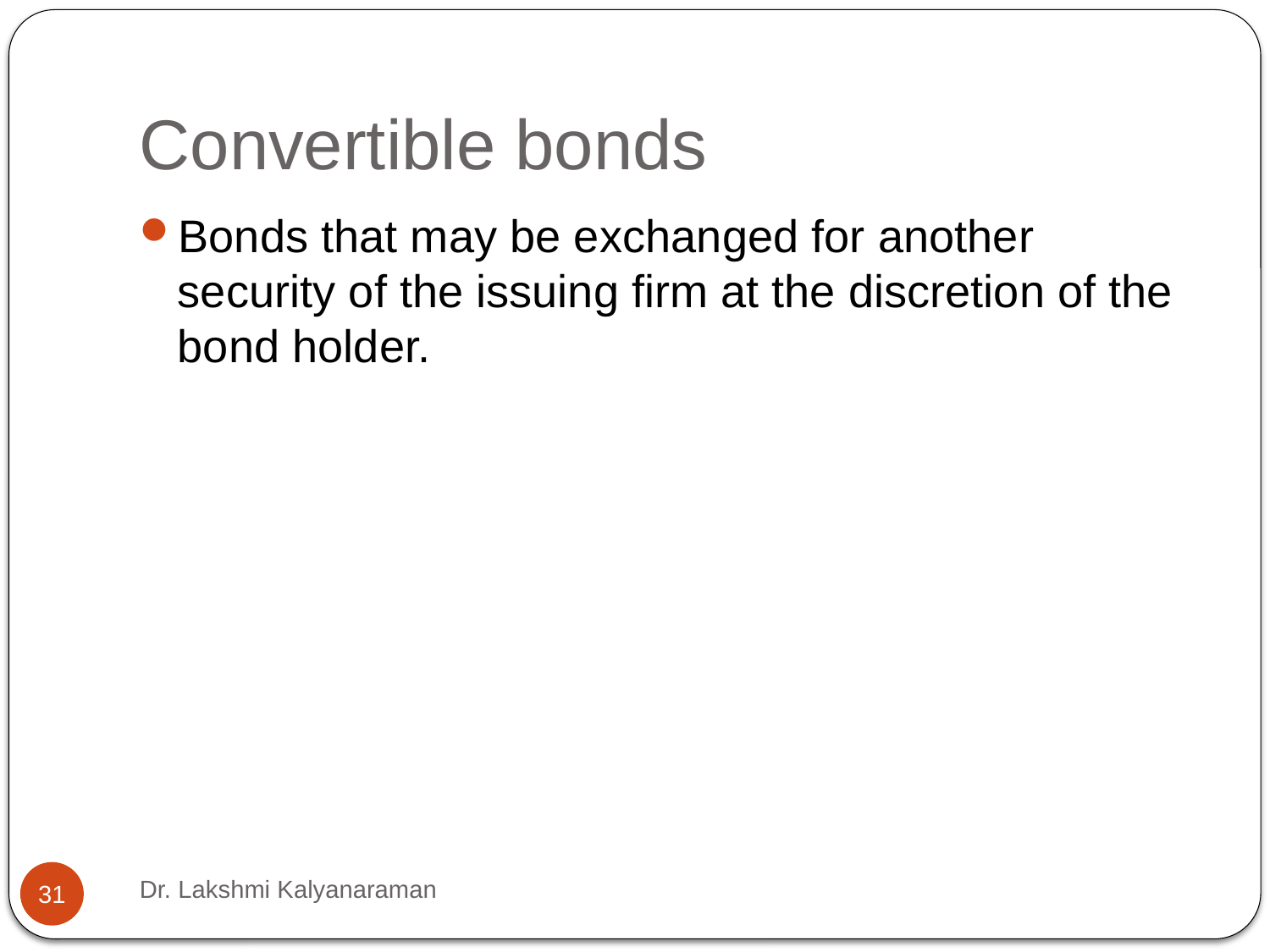

# Convertible bonds
Bonds that may be exchanged for another security of the issuing firm at the discretion of the bond holder.
Dr. Lakshmi Kalyanaraman
31